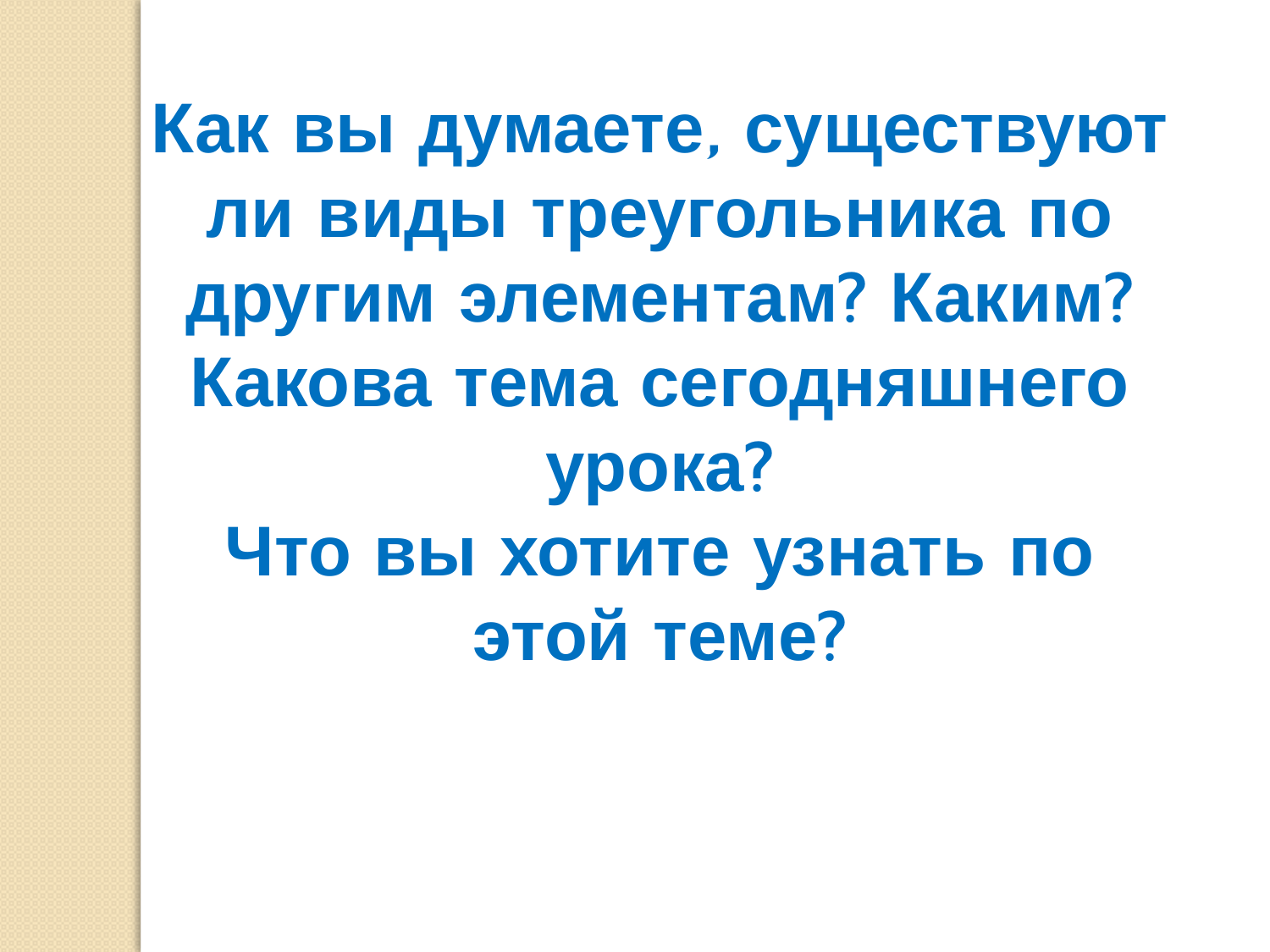

Как вы думаете, существуют ли виды треугольника по другим элементам? Каким?
Какова тема сегодняшнего урока?
Что вы хотите узнать по этой теме?